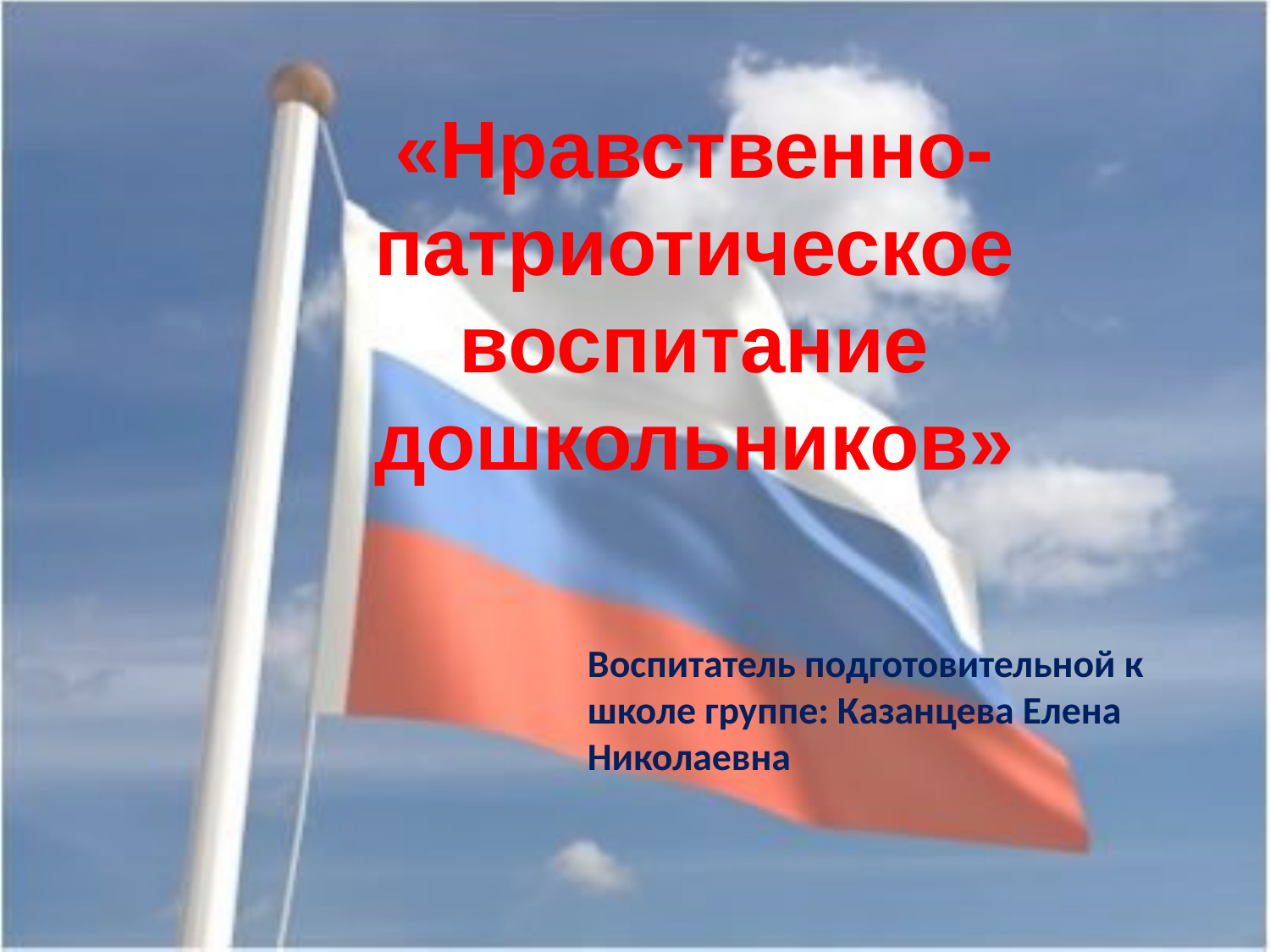

# «Нравственно-патриотическое воспитание дошкольников»
Воспитатель подготовительной к школе группе: Казанцева Елена Николаевна